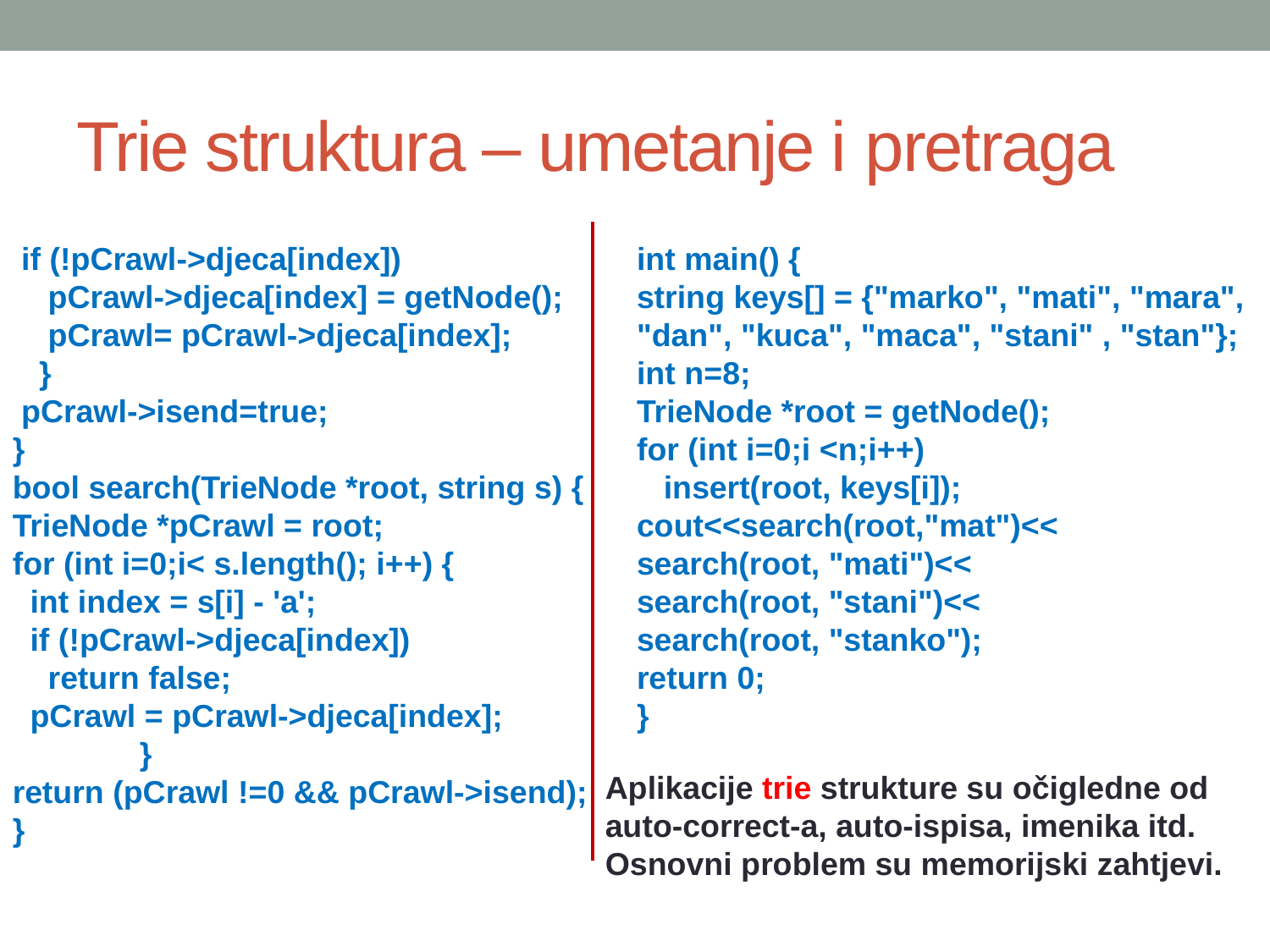

# Trie struktura – umetanje i pretraga

 if (!pCrawl->djeca[index])
    pCrawl->djeca[index] = getNode();
    pCrawl= pCrawl->djeca[index];
   }
 pCrawl->isend=true;
}
bool search(TrieNode *root, string s) {
TrieNode *pCrawl = root;
for (int i=0;i< s.length(); i++) {
  int index = s[i] - 'a';
  if (!pCrawl->djeca[index])
    return false;
  pCrawl = pCrawl->djeca[index];
	}
return (pCrawl !=0 && pCrawl->isend);
}
int main() {
string keys[] = {"marko", "mati", "mara",
"dan", "kuca", "maca", "stani" , "stan"}; int n=8;
TrieNode *root = getNode();
for (int i=0;i <n;i++)
   insert(root, keys[i]);
cout<<search(root,"mat")<<
search(root, "mati")<<
search(root, "stani")<<
search(root, "stanko");
return 0;
}
Aplikacije trie strukture su očigledne od auto-correct-a, auto-ispisa, imenika itd.
Osnovni problem su memorijski zahtjevi.